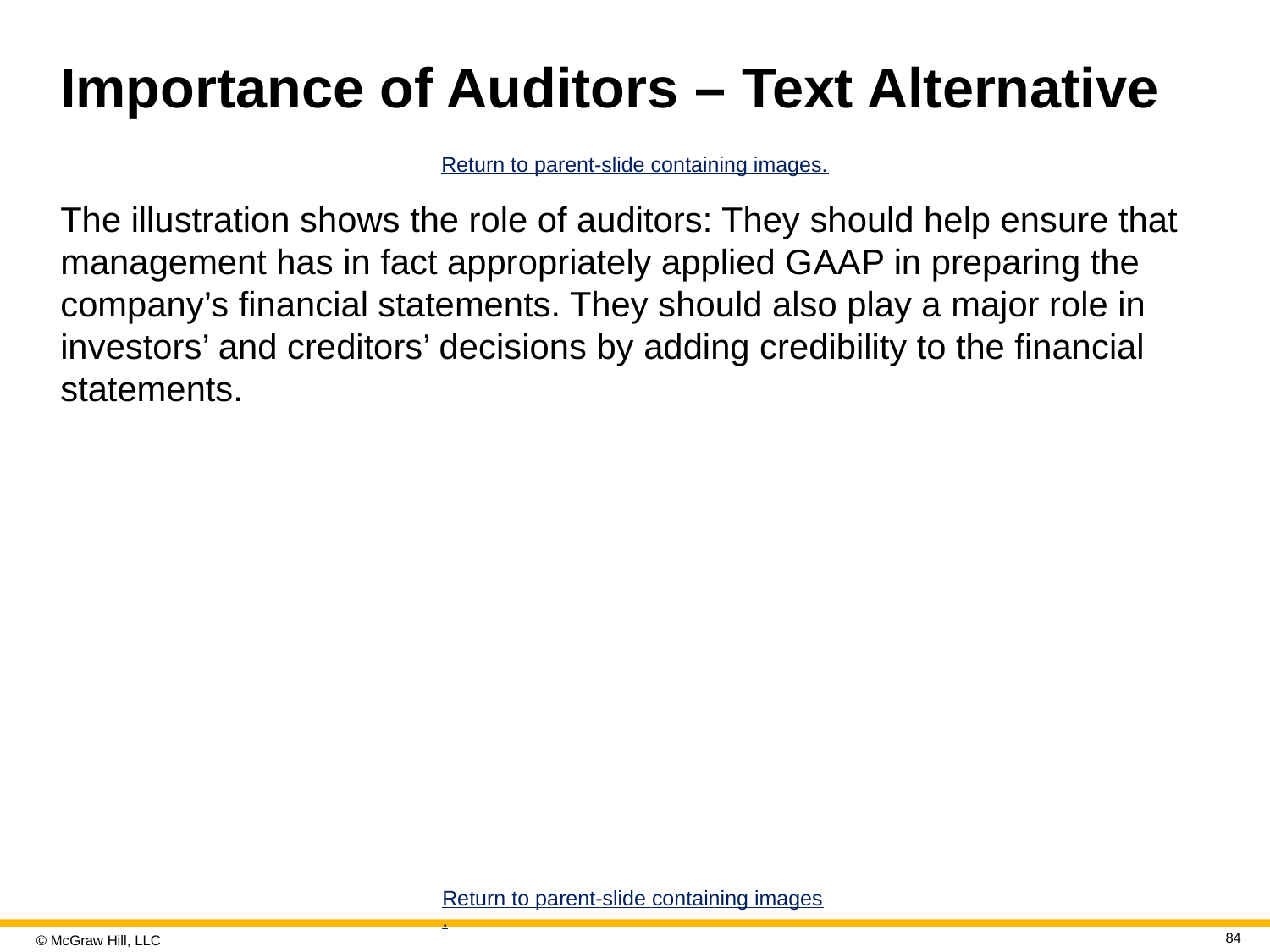

# Importance of Auditors – Text Alternative
Return to parent-slide containing images.
The illustration shows the role of auditors: They should help ensure that management has in fact appropriately applied G A A P in preparing the company’s financial statements. They should also play a major role in investors’ and creditors’ decisions by adding credibility to the financial statements.
Return to parent-slide containing images.
84